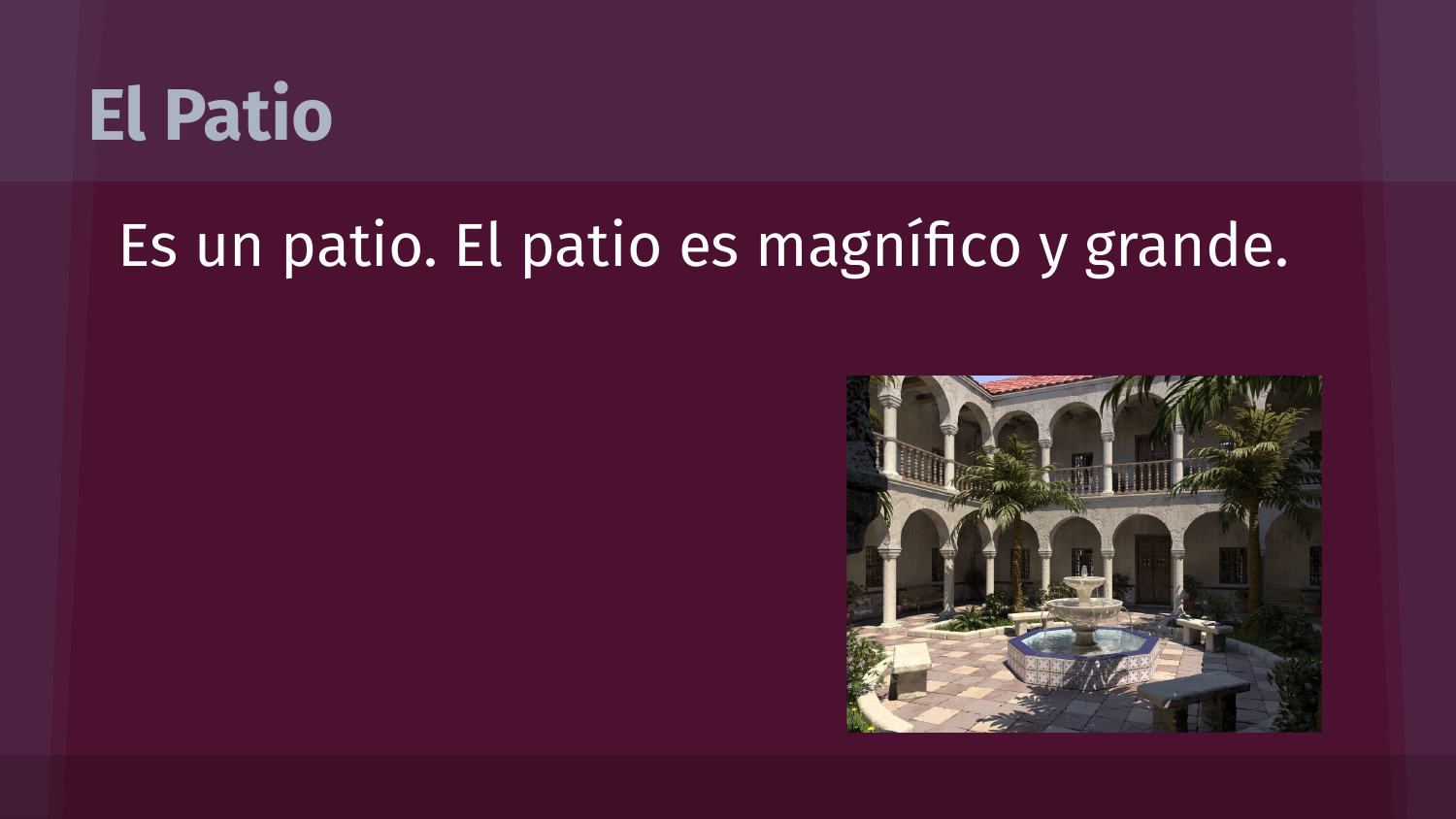

# El Patio
Es un patio. El patio es magnífico y grande.